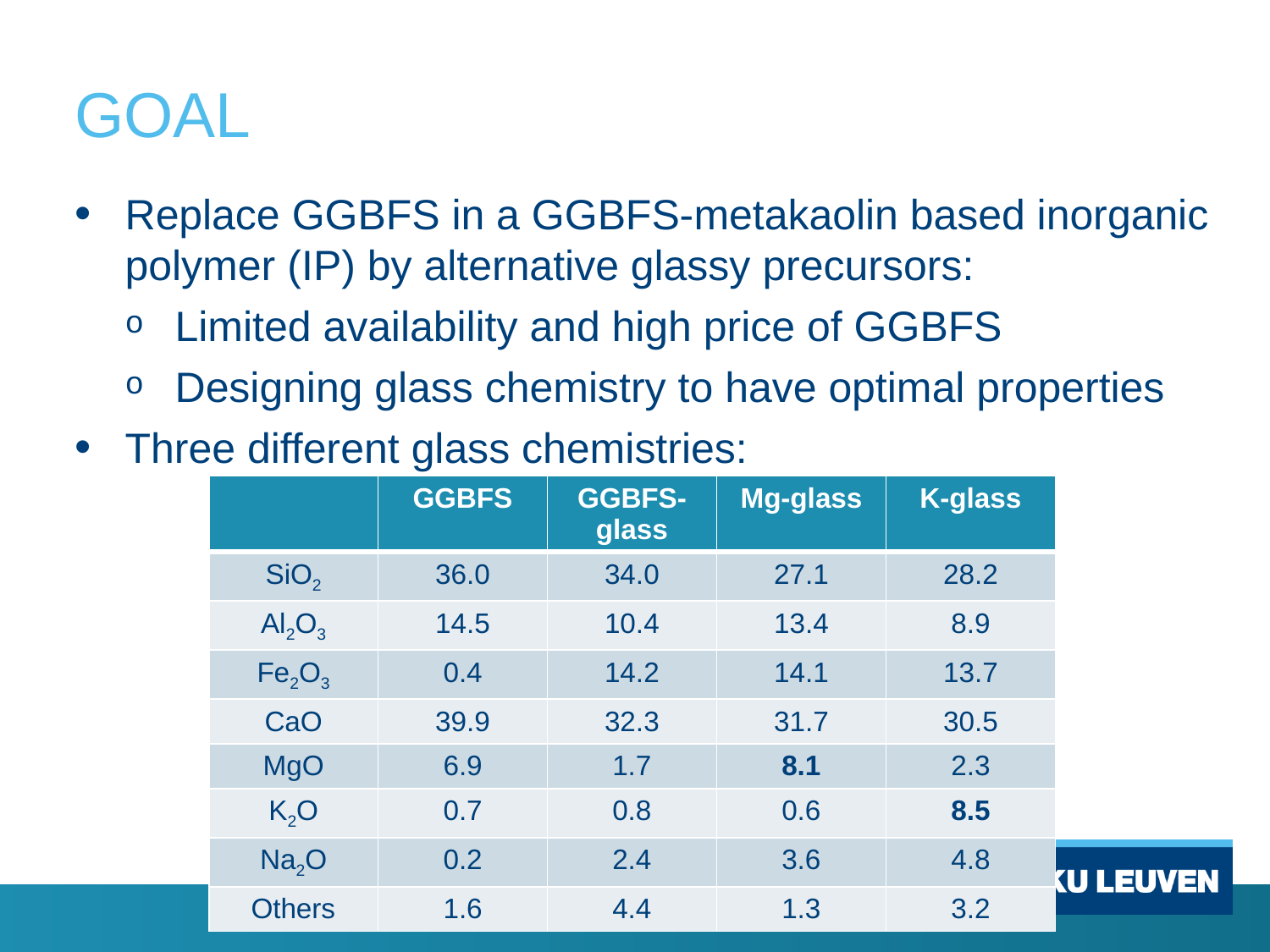

# GOAL
Replace GGBFS in a GGBFS-metakaolin based inorganic polymer (IP) by alternative glassy precursors:
Limited availability and high price of GGBFS
Designing glass chemistry to have optimal properties
Three different glass chemistries:

|  | GGBFS | GGBFS-glass | Mg-glass | K-glass |
| --- | --- | --- | --- | --- |
| SiO2 | 36.0 | 34.0 | 27.1 | 28.2 |
| Al2O3 | 14.5 | 10.4 | 13.4 | 8.9 |
| Fe2O3 | 0.4 | 14.2 | 14.1 | 13.7 |
| CaO | 39.9 | 32.3 | 31.7 | 30.5 |
| MgO | 6.9 | 1.7 | 8.1 | 2.3 |
| K2O | 0.7 | 0.8 | 0.6 | 8.5 |
| Na2O | 0.2 | 2.4 | 3.6 | 4.8 |
| Others | 1.6 | 4.4 | 1.3 | 3.2 |